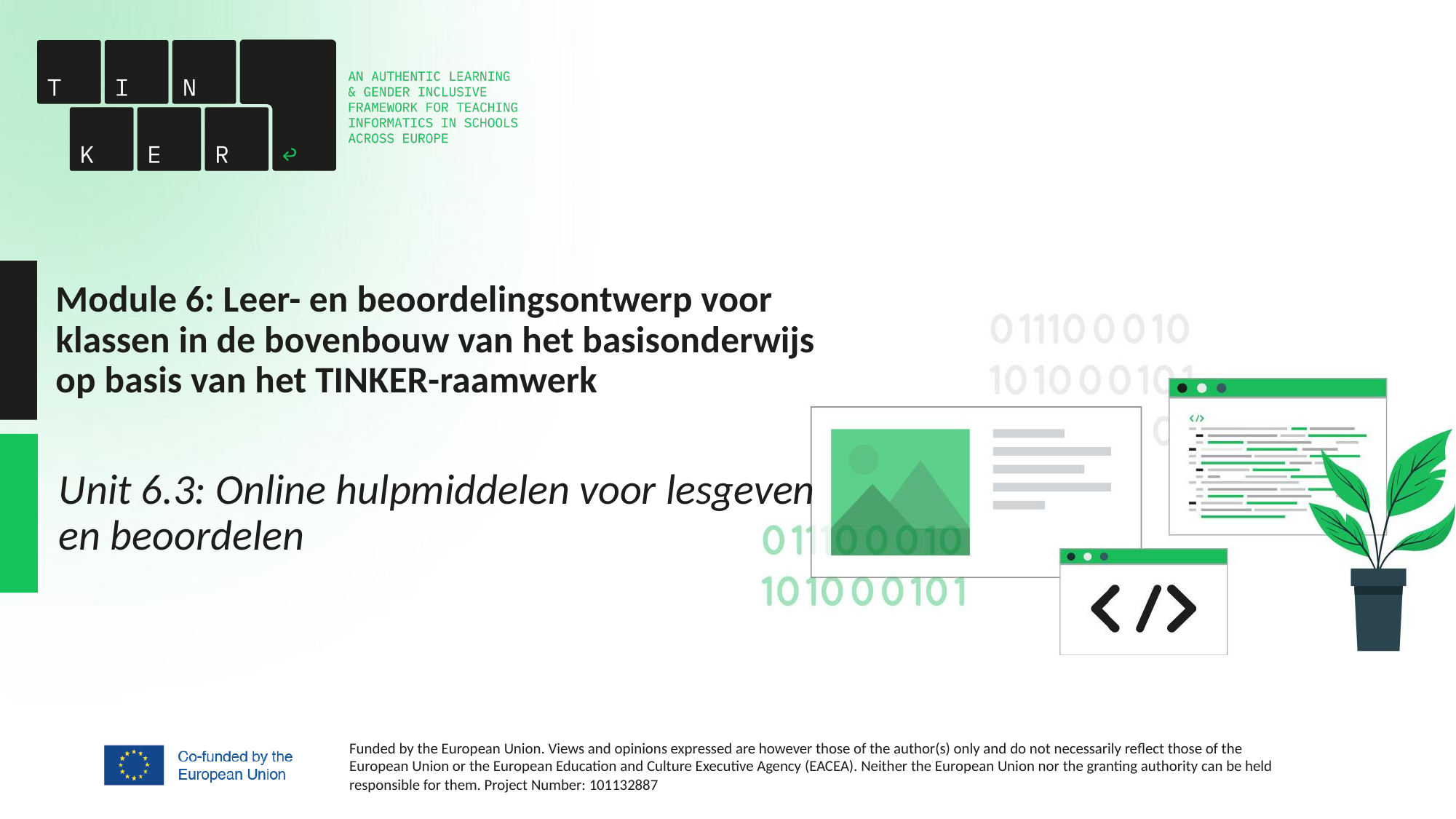

# Module 6: Leer- en beoordelingsontwerp voor klassen in de bovenbouw van het basisonderwijs op basis van het TINKER-raamwerk
Unit 6.3: Online hulpmiddelen voor lesgeven en beoordelen